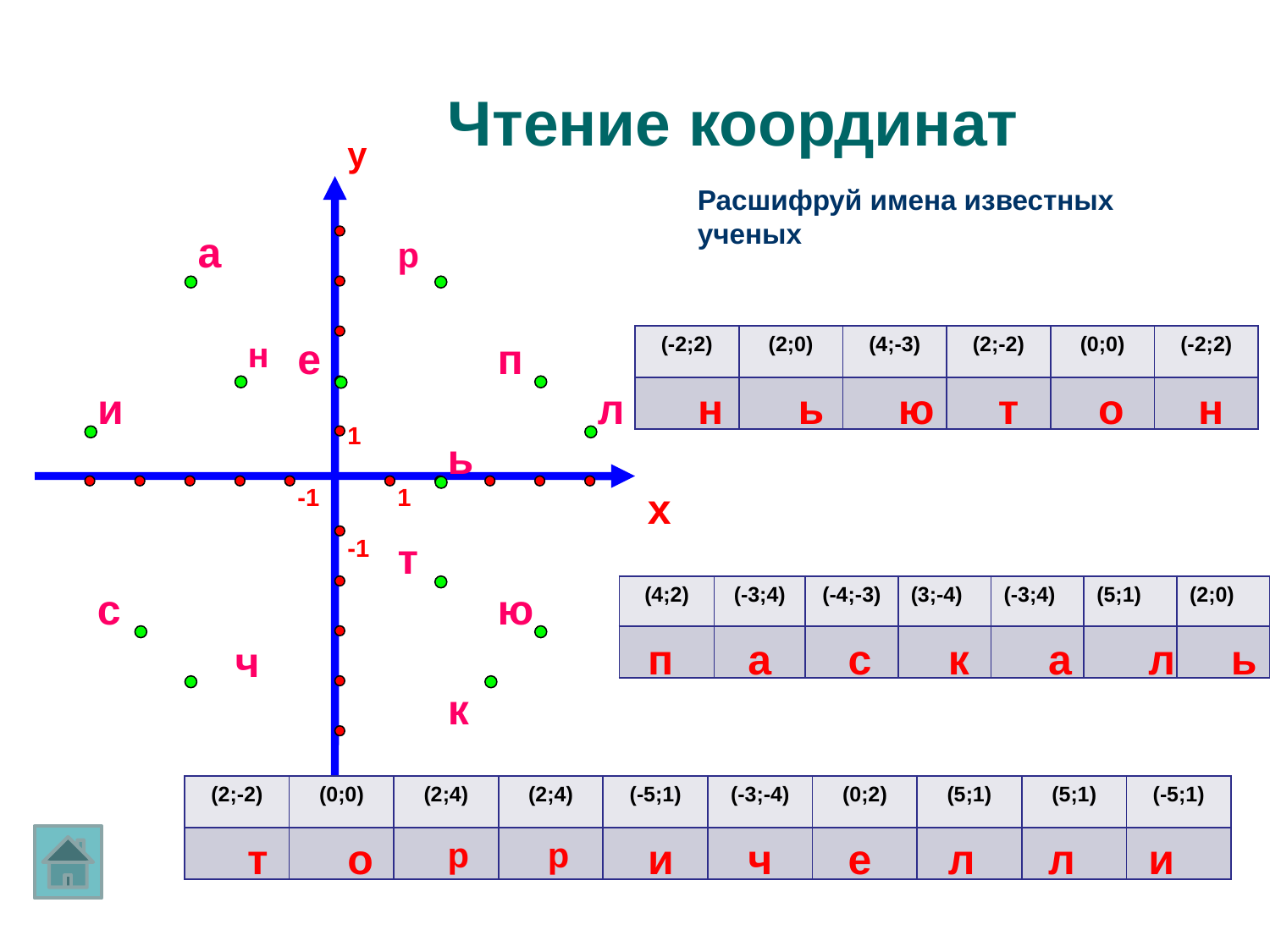

Чтение координат
y
Расшифруй имена известных ученых

а

р

| (-2;2) | (2;0) | (4;-3) | (2;-2) | (0;0) | (-2;2) |
| --- | --- | --- | --- | --- | --- |
|  |  |  |  |  |  |
н
е

п
и

л
н
ь
ю
т
о
н

1

ь

-1

1

x

-1
т
с

ю
| (4;2) | (-3;4) | (-4;-3) | (3;-4) | (-3;4) | (5;1) | (2;0) |
| --- | --- | --- | --- | --- | --- | --- |
|  |  |  |  |  |  |  |

п
а
с
к
а
л
ь
ч

к

| (2;-2) | (0;0) | (2;4) | (2;4) | (-5;1) | (-3;-4) | (0;2) | (5;1) | (5;1) | (-5;1) |
| --- | --- | --- | --- | --- | --- | --- | --- | --- | --- |
|  |  |  |  |  |  |  |  |  |  |

т
о
р
р
и
ч
е
л
л
и